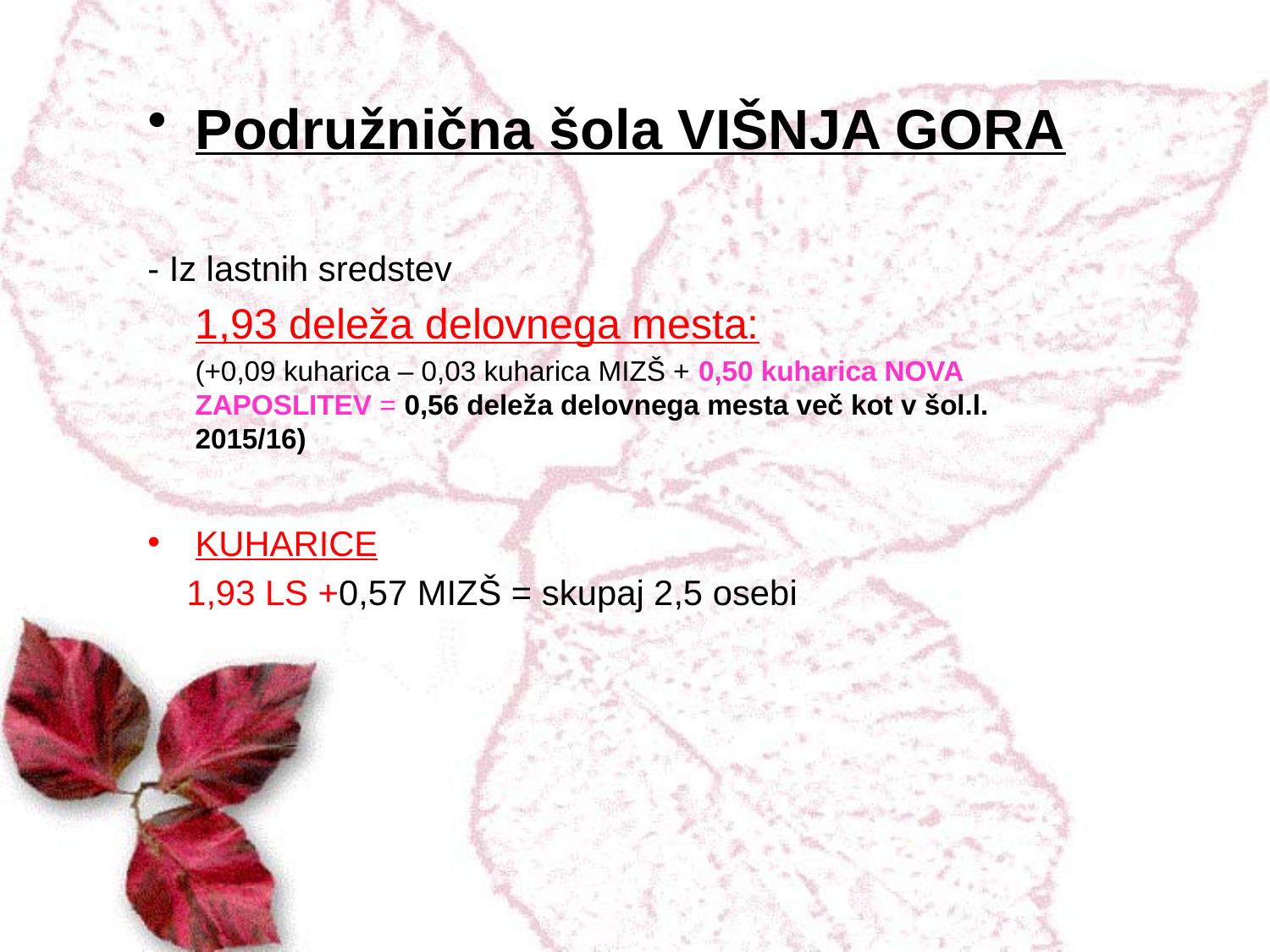

Podružnična šola VIŠNJA GORA

- Iz lastnih sredstev
	1,93 deleža delovnega mesta:
	(+0,09 kuharica – 0,03 kuharica MIZŠ + 0,50 kuharica NOVA ZAPOSLITEV = 0,56 deleža delovnega mesta več kot v šol.l. 2015/16)

KUHARICE
    1,93 LS +0,57 MIZŠ = skupaj 2,5 osebi